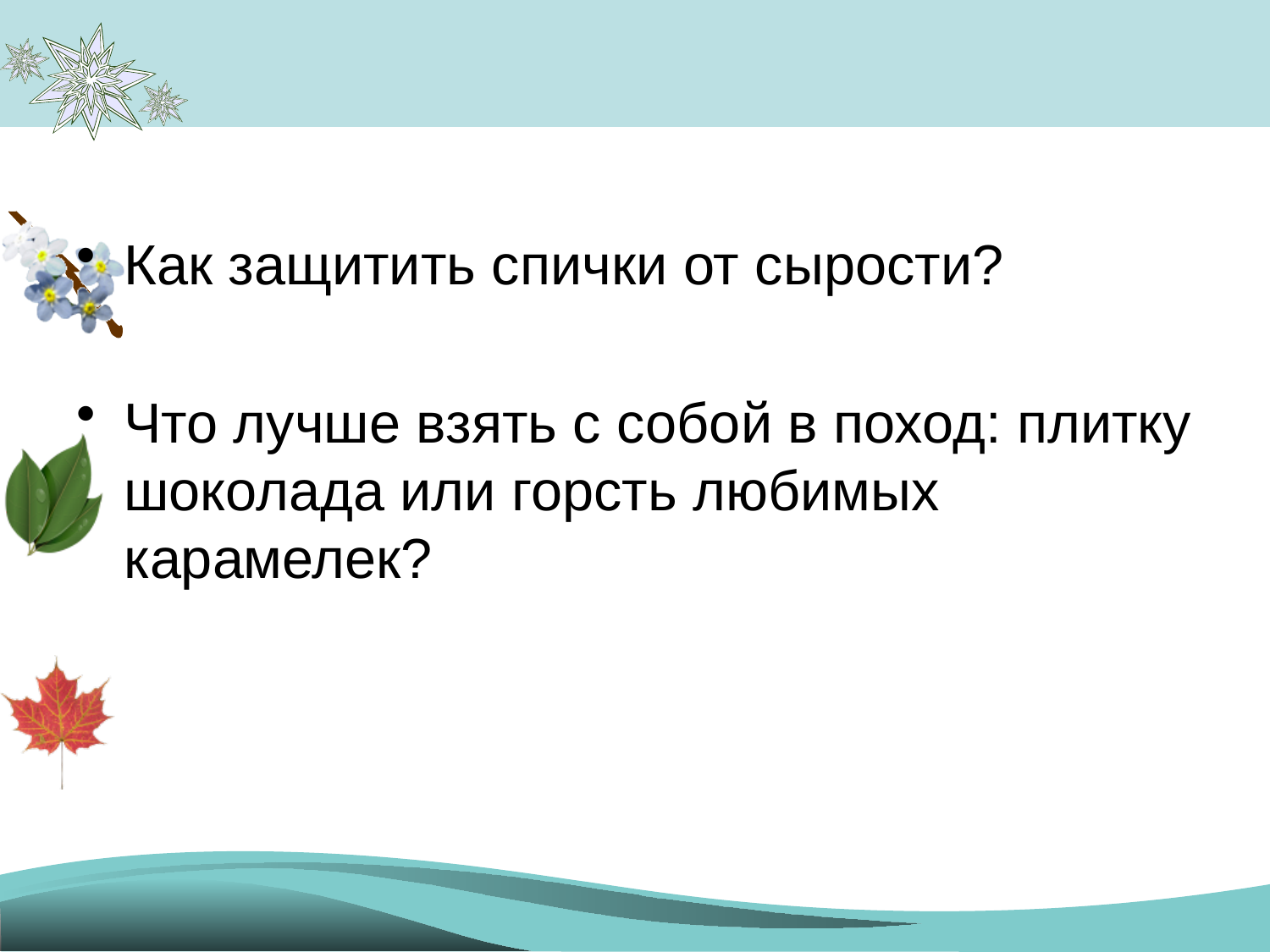

Как защитить спички от сырости?

Что лучше взять с собой в поход: плитку шоколада или горсть любимых карамелек?